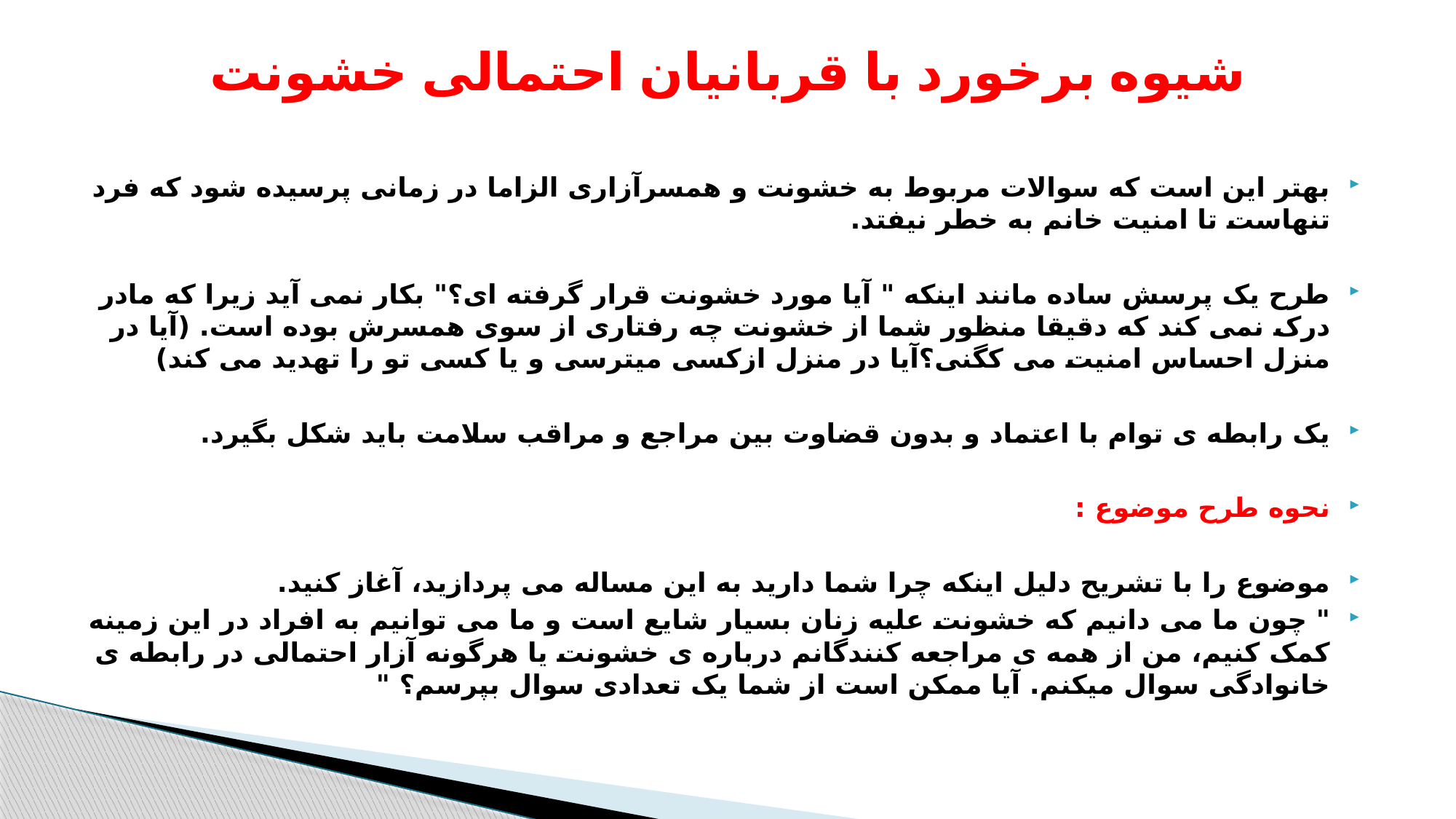

# شیوه برخورد با قربانیان احتمالی خشونت

بهتر این است که سوالات مربوط به خشونت و همسرآزاری الزاما در زمانی پرسیده شود که فرد تنهاست تا امنیت خانم به خطر نیفتد.

طرح یک پرسش ساده مانند اینکه " آیا مورد خشونت قرار گرفته ای؟" بکار نمی آید زیرا که مادر درک نمی کند که دقیقا منظور شما از خشونت چه رفتاری از سوی همسرش بوده است. (آیا در منزل احساس امنیت می کگنی؟آیا در منزل ازکسی میترسی و یا کسی تو را تهدید می کند)

یک رابطه ی توام با اعتماد و بدون قضاوت بین مراجع و مراقب سلامت باید شکل بگیرد.

نحوه طرح موضوع :

موضوع را با تشریح دلیل اینکه چرا شما دارید به این مساله می پردازید، آغاز کنید.
" چون ما می دانیم که خشونت علیه زنان بسیار شایع است و ما می توانیم به افراد در این زمینه کمک کنیم، من از همه ی مراجعه کنندگانم درباره ی خشونت یا هرگونه آزار احتمالی در رابطه ی خانوادگی سوال میکنم. آیا ممکن است از شما یک تعدادی سوال بپرسم؟ "